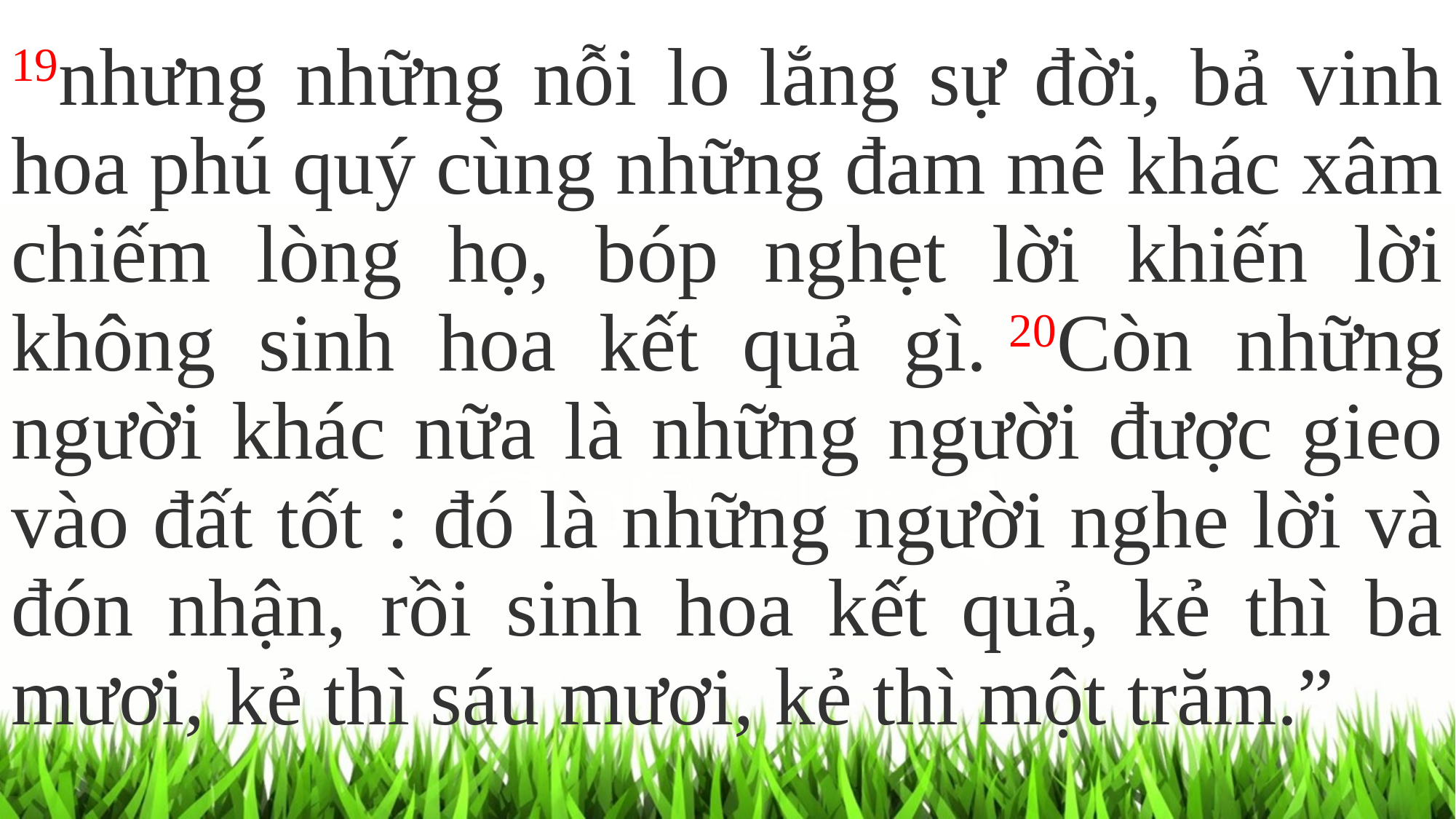

19nhưng những nỗi lo lắng sự đời, bả vinh hoa phú quý cùng những đam mê khác xâm chiếm lòng họ, bóp nghẹt lời khiến lời không sinh hoa kết quả gì. 20Còn những người khác nữa là những người được gieo vào đất tốt : đó là những người nghe lời và đón nhận, rồi sinh hoa kết quả, kẻ thì ba mươi, kẻ thì sáu mươi, kẻ thì một trăm.”